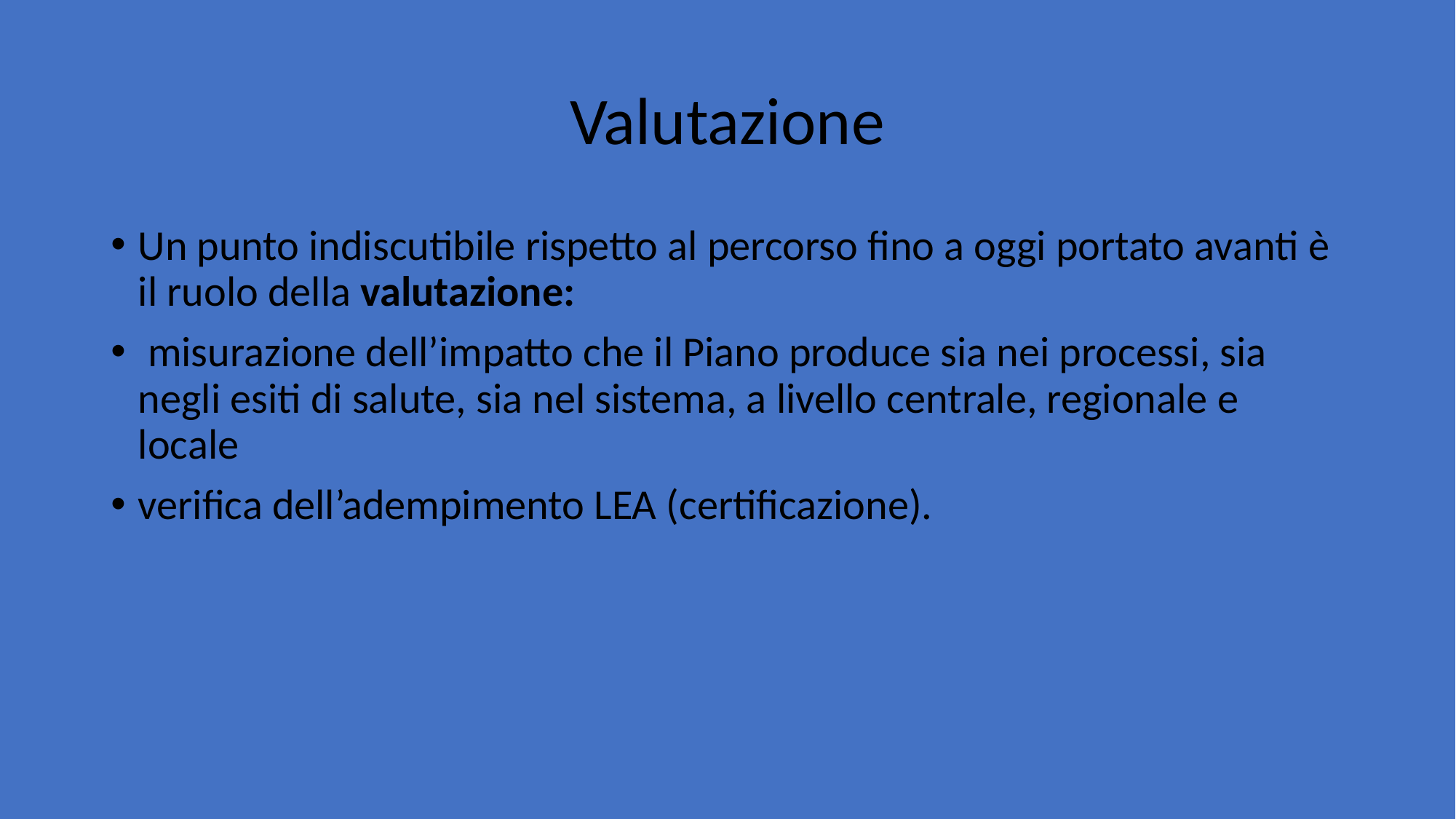

# Valutazione
Un punto indiscutibile rispetto al percorso fino a oggi portato avanti è il ruolo della valutazione:
 misurazione dell’impatto che il Piano produce sia nei processi, sia negli esiti di salute, sia nel sistema, a livello centrale, regionale e locale
verifica dell’adempimento LEA (certificazione).